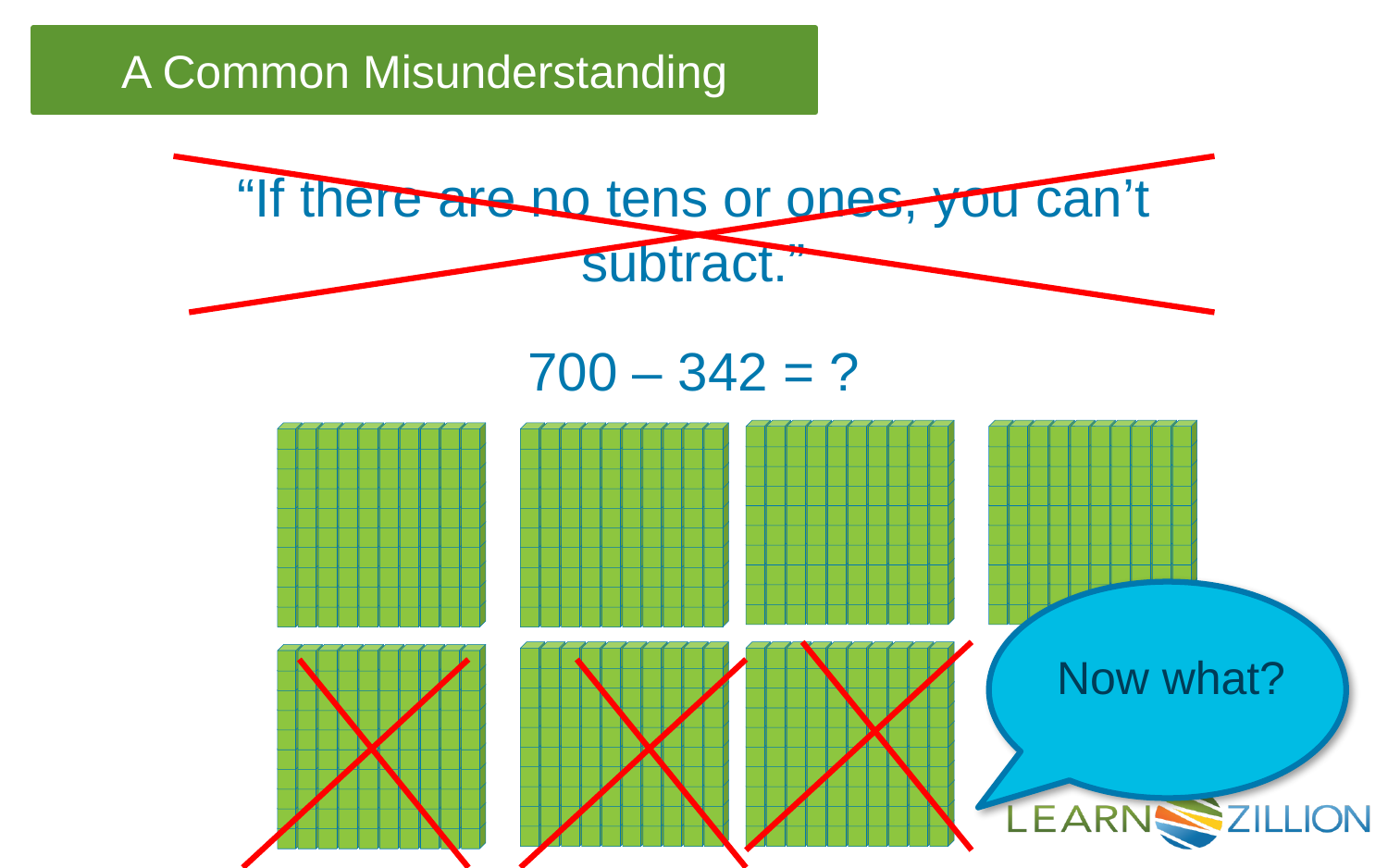

“If there are no tens or ones, you can’t subtract.”
700 – 342 = ?

Now what?